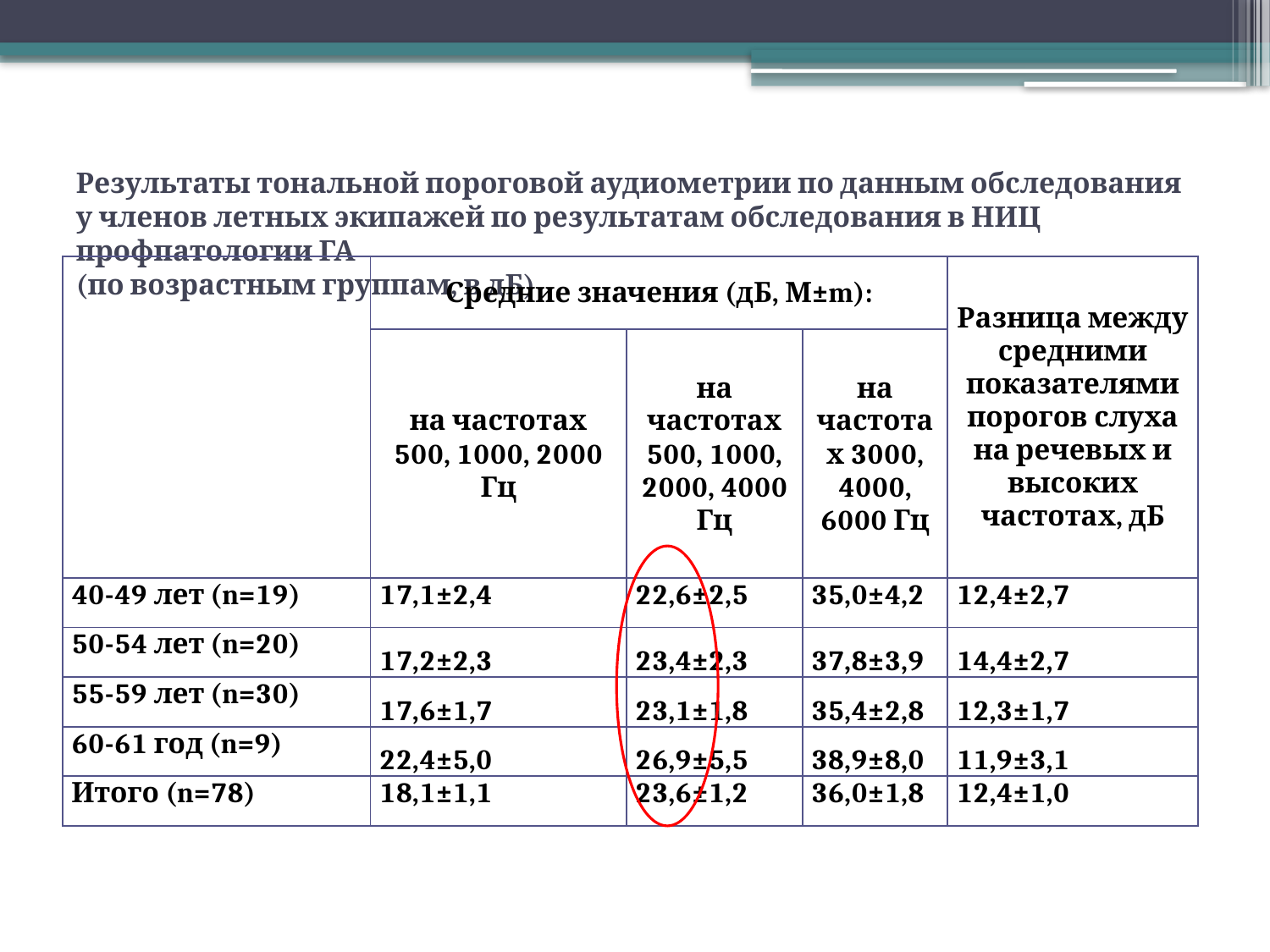

# Результаты тональной пороговой аудиометрии по данным обследования у членов летных экипажей по результатам обследования в НИЦ профпатологии ГА (по возрастным группам, в дБ)
|  | Средние значения (дБ, М±m): |  |  | Разница между средними показателями порогов слуха на речевых и высоких частотах, дБ |
| --- | --- | --- | --- | --- |
|  | на частотах 500, 1000, 2000 Гц | на частотах 500, 1000, 2000, 4000 Гц | на частотах 3000, 4000, 6000 Гц |  |
| 40-49 лет (n=19) | 17,1±2,4 | 22,6±2,5 | 35,0±4,2 | 12,4±2,7 |
| 50-54 лет (n=20) | 17,2±2,3 | 23,4±2,3 | 37,8±3,9 | 14,4±2,7 |
| 55-59 лет (n=30) | 17,6±1,7 | 23,1±1,8 | 35,4±2,8 | 12,3±1,7 |
| 60-61 год (n=9) | 22,4±5,0 | 26,9±5,5 | 38,9±8,0 | 11,9±3,1 |
| Итого (n=78) | 18,1±1,1 | 23,6±1,2 | 36,0±1,8 | 12,4±1,0 |